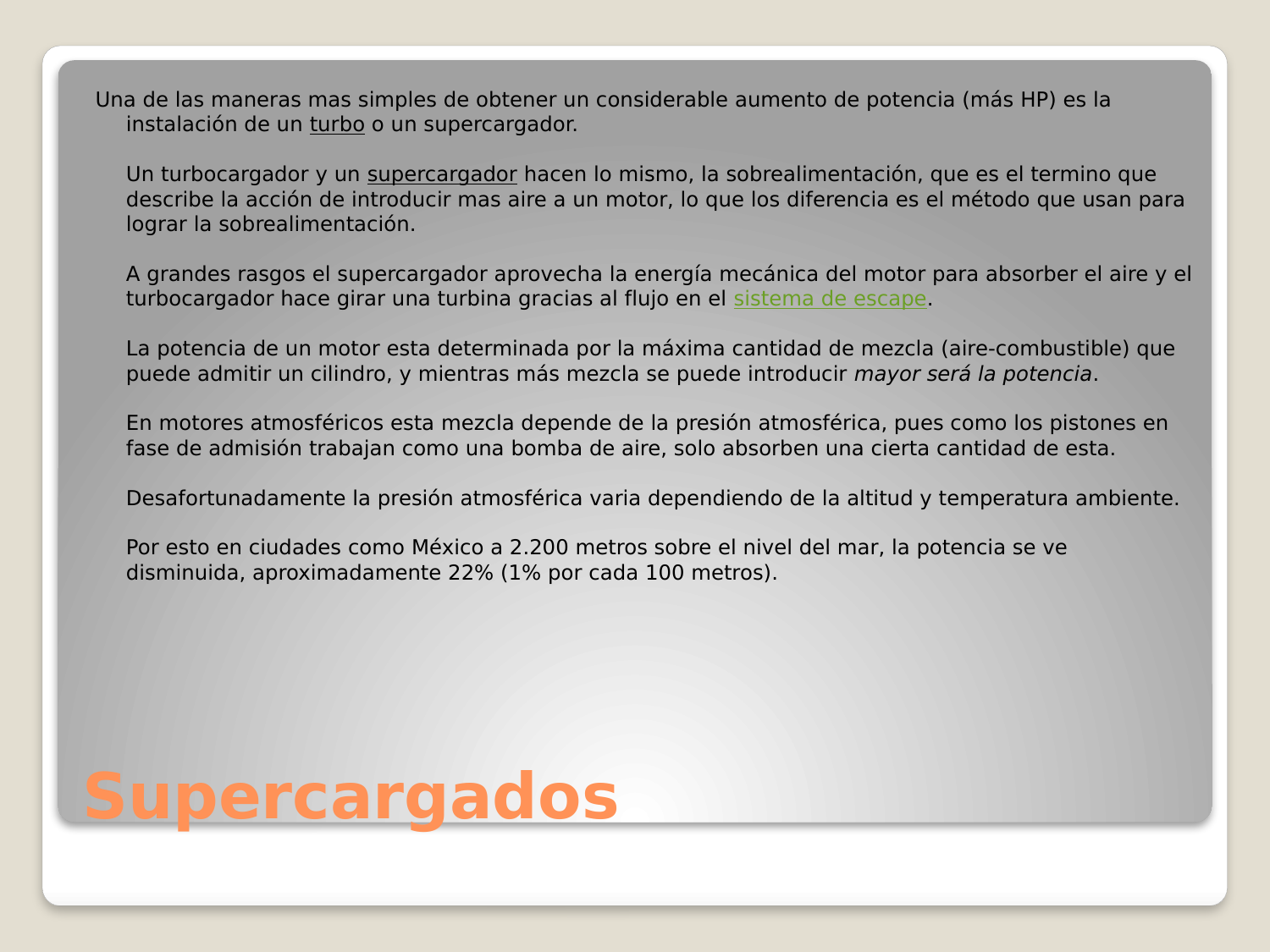

Una de las maneras mas simples de obtener un considerable aumento de potencia (más HP) es la instalación de un turbo o un supercargador.
Un turbocargador y un supercargador hacen lo mismo, la sobrealimentación, que es el termino que describe la acción de introducir mas aire a un motor, lo que los diferencia es el método que usan para lograr la sobrealimentación.
A grandes rasgos el supercargador aprovecha la energía mecánica del motor para absorber el aire y el turbocargador hace girar una turbina gracias al flujo en el sistema de escape.
La potencia de un motor esta determinada por la máxima cantidad de mezcla (aire-combustible) que puede admitir un cilindro, y mientras más mezcla se puede introducir mayor será la potencia.
En motores atmosféricos esta mezcla depende de la presión atmosférica, pues como los pistones en fase de admisión trabajan como una bomba de aire, solo absorben una cierta cantidad de esta.
Desafortunadamente la presión atmosférica varia dependiendo de la altitud y temperatura ambiente.
Por esto en ciudades como México a 2.200 metros sobre el nivel del mar, la potencia se ve disminuida, aproximadamente 22% (1% por cada 100 metros).

# Supercargados